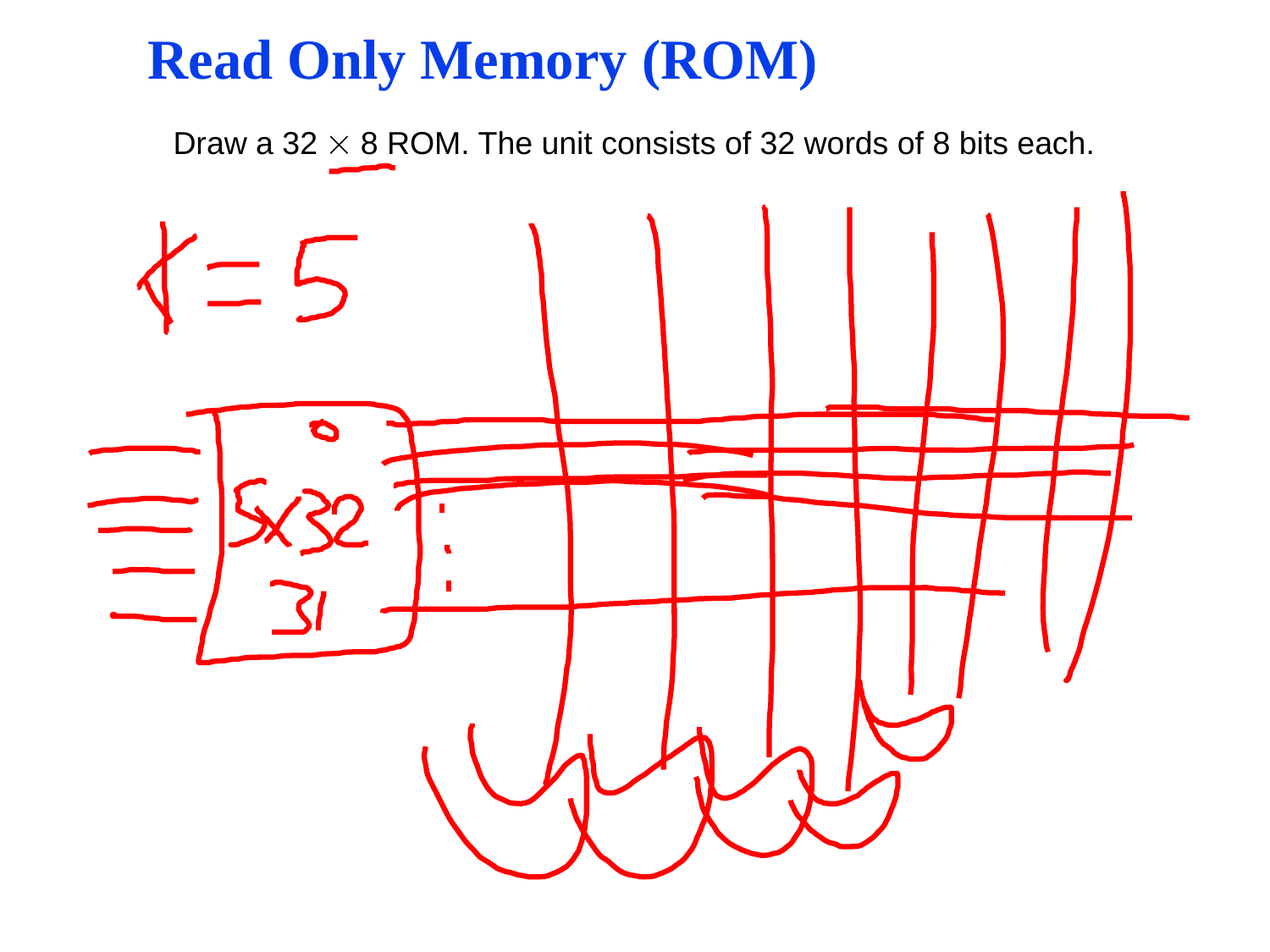

Read Only Memory (ROM)
Draw a 32 × 8 ROM. The unit consists of 32 words of 8 bits each.